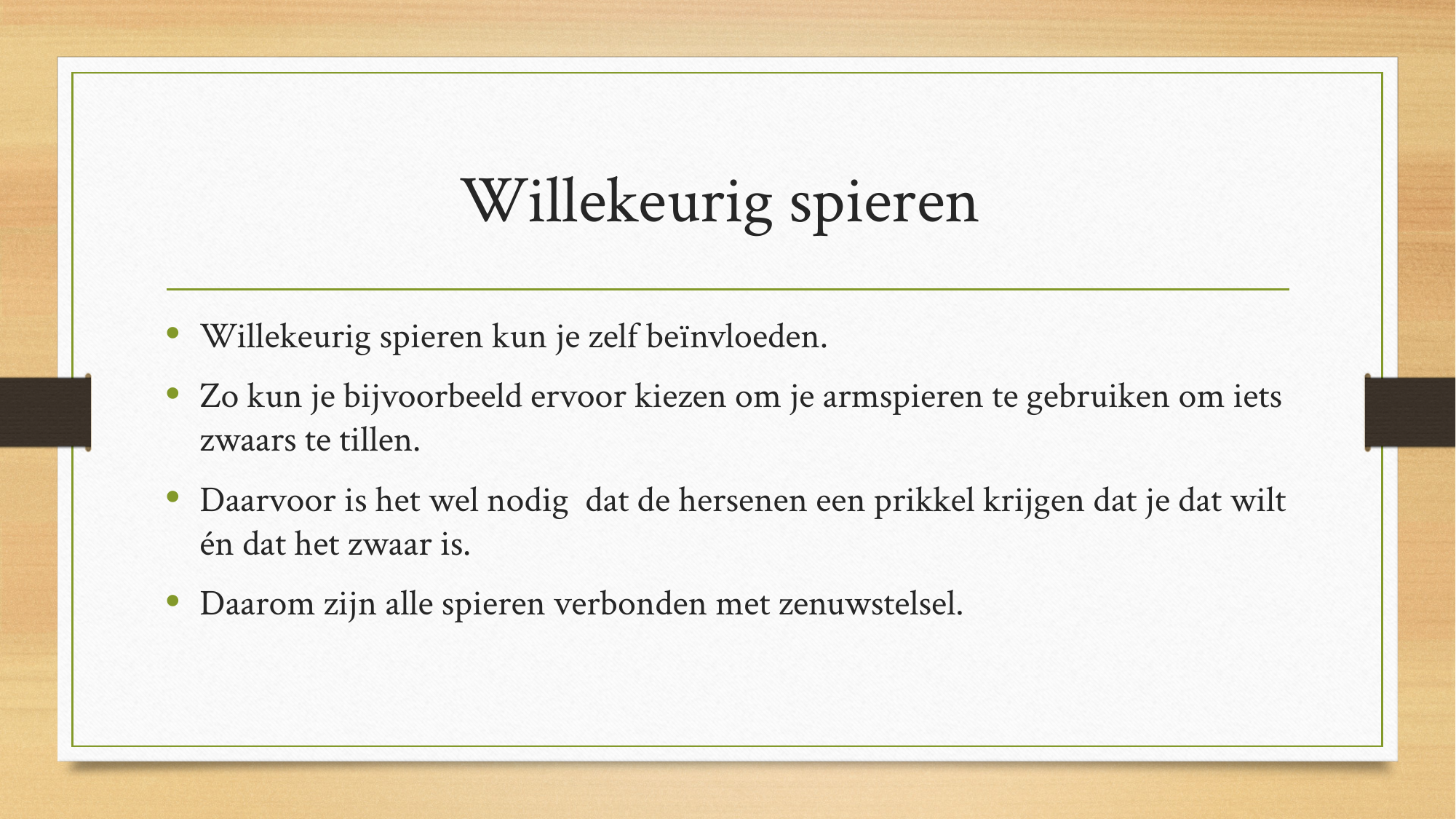

# Willekeurig spieren
Willekeurig spieren kun je zelf beïnvloeden.
Zo kun je bijvoorbeeld ervoor kiezen om je armspieren te gebruiken om iets zwaars te tillen.
Daarvoor is het wel nodig  dat de hersenen een prikkel krijgen dat je dat wilt én dat het zwaar is.
Daarom zijn alle spieren verbonden met zenuwstelsel.